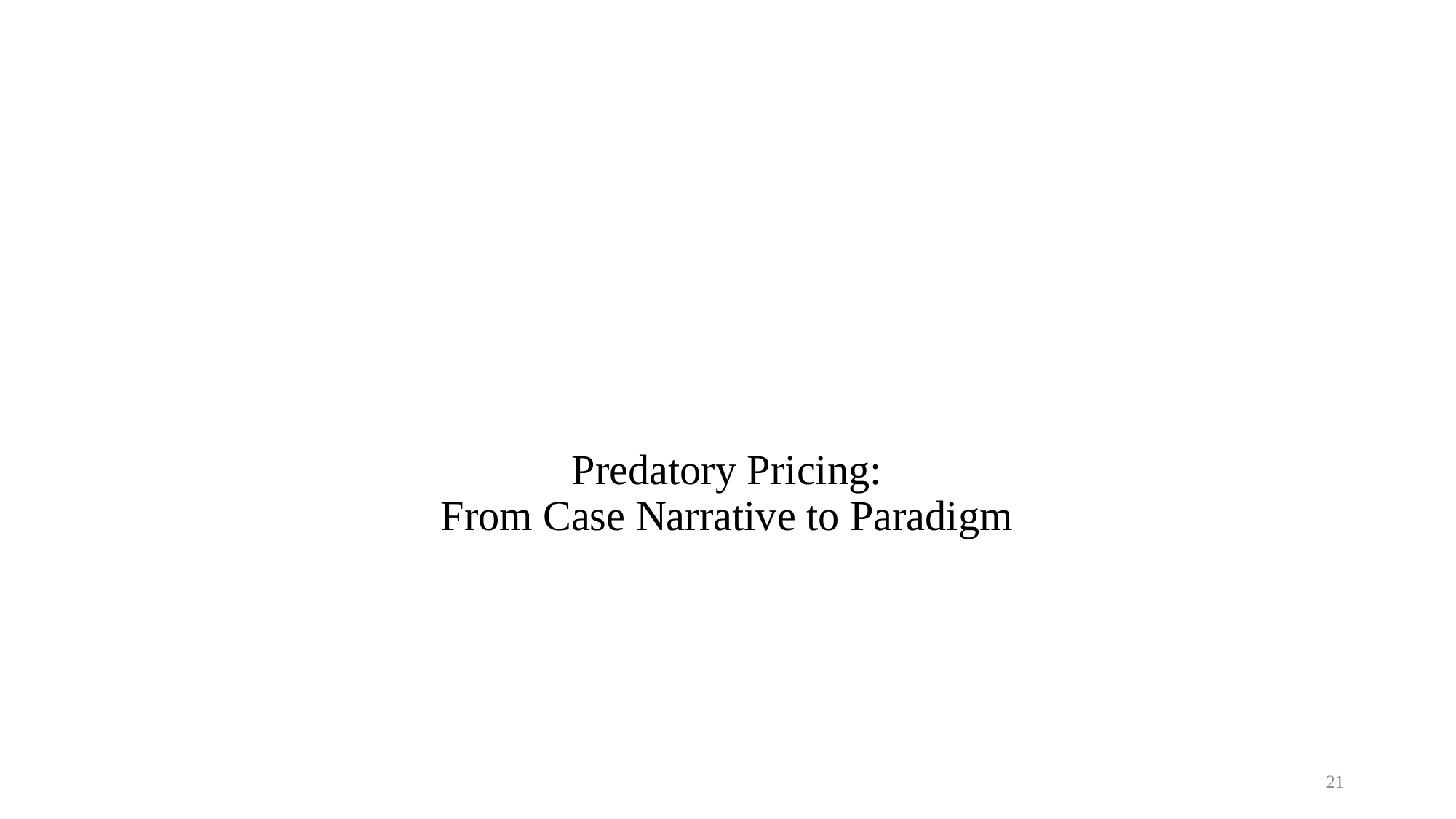

# Predatory Pricing: From Case Narrative to Paradigm

21